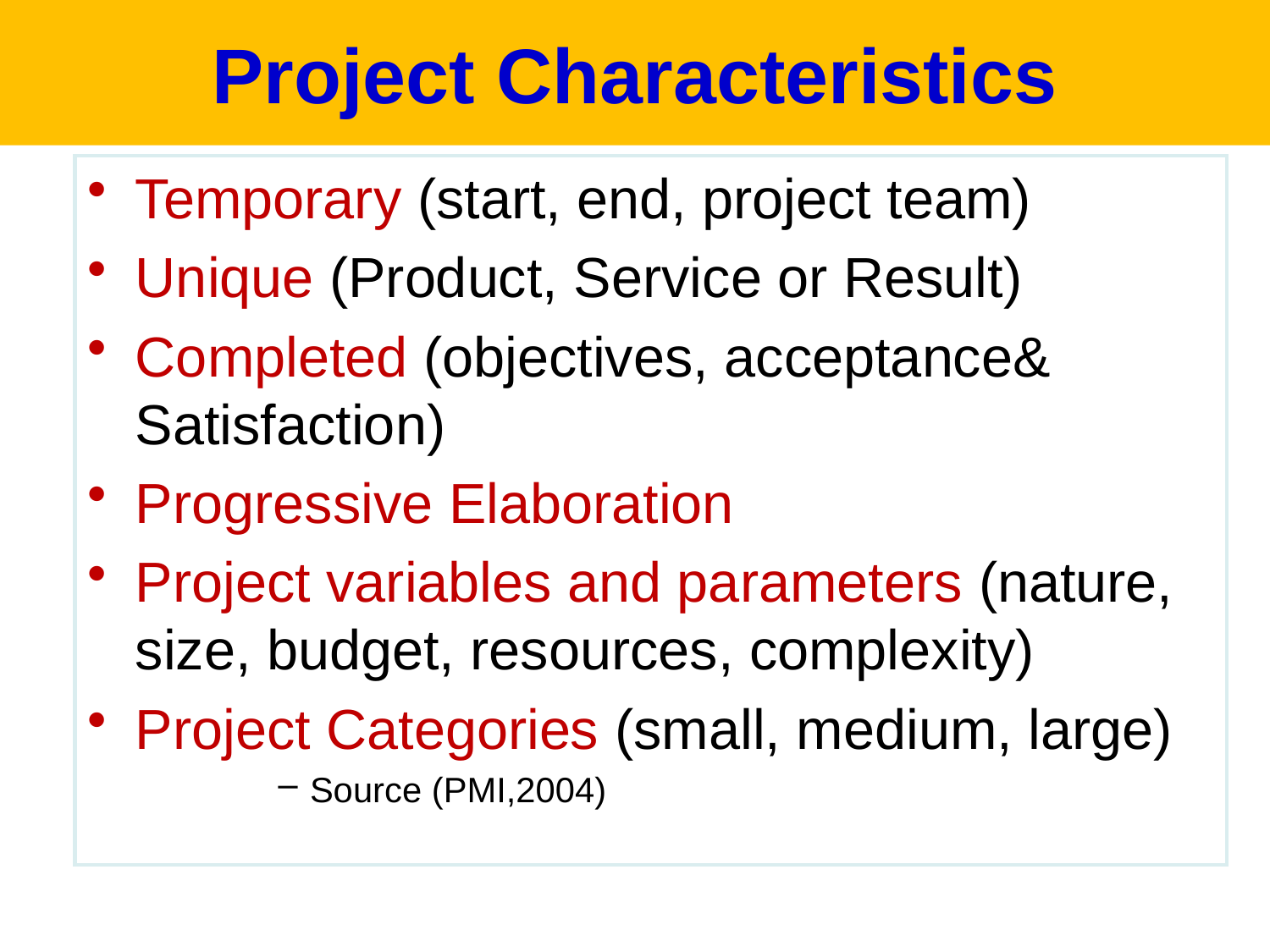

Project Characteristics
Temporary (start, end, project team)
Unique (Product, Service or Result)
Completed (objectives, acceptance& Satisfaction)
Progressive Elaboration
Project variables and parameters (nature, size, budget, resources, complexity)
Project Categories (small, medium, large)
Source (PMI,2004)